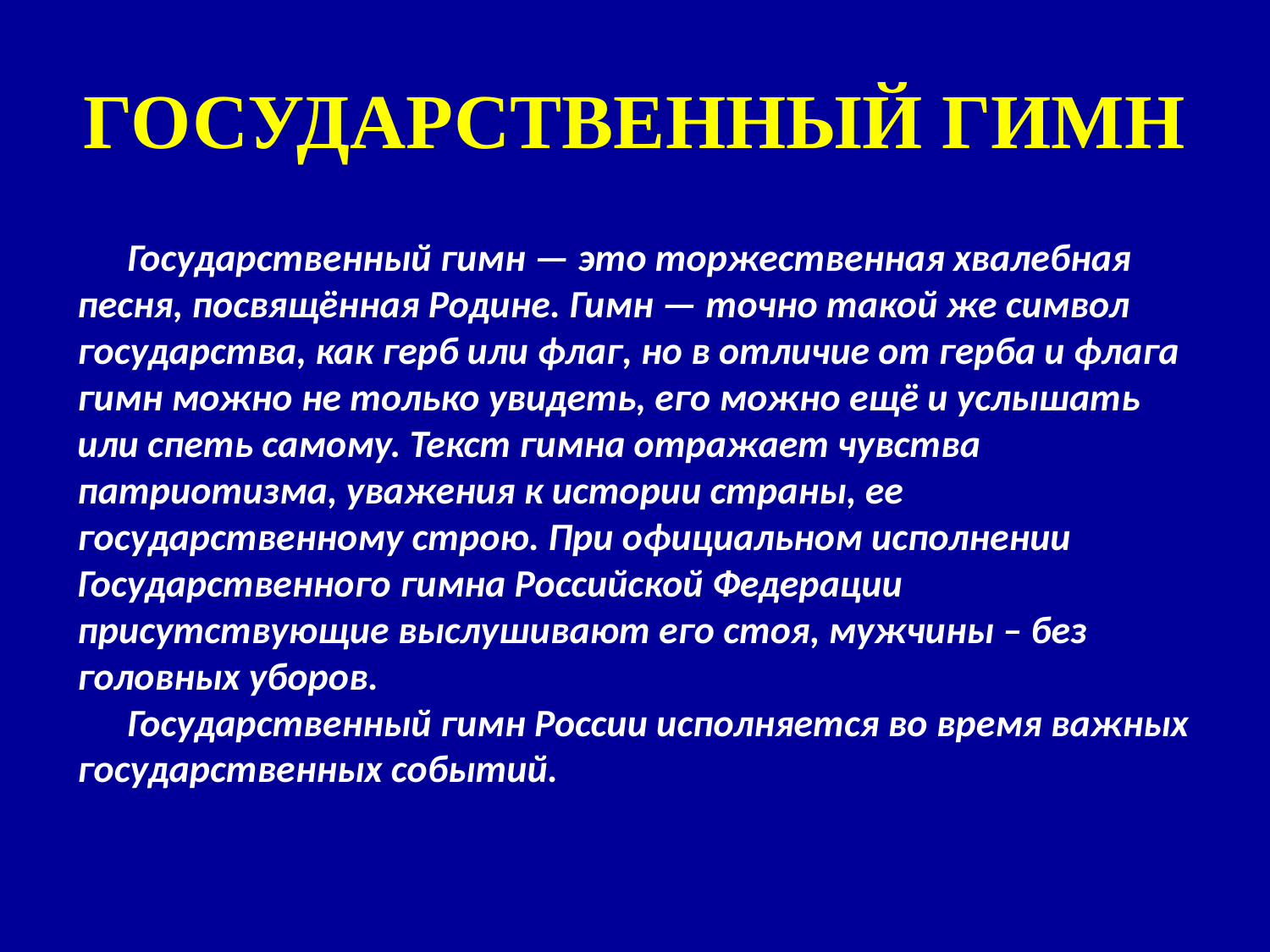

# Государственный гимн
Государственный гимн — это торжественная хвалебная песня, посвящённая Родине. Гимн — точно такой же символ государства, как герб или флаг, но в отличие от герба и флага гимн можно не только увидеть, его можно ещё и услышать или спеть самому. Текст гимна отражает чувства патриотизма, уважения к истории страны, ее государственному строю. При официальном исполнении Государственного гимна Российской Федерации присутствующие выслушивают его стоя, мужчины – без головных уборов.
Государственный гимн России исполняется во время важных государственных событий.